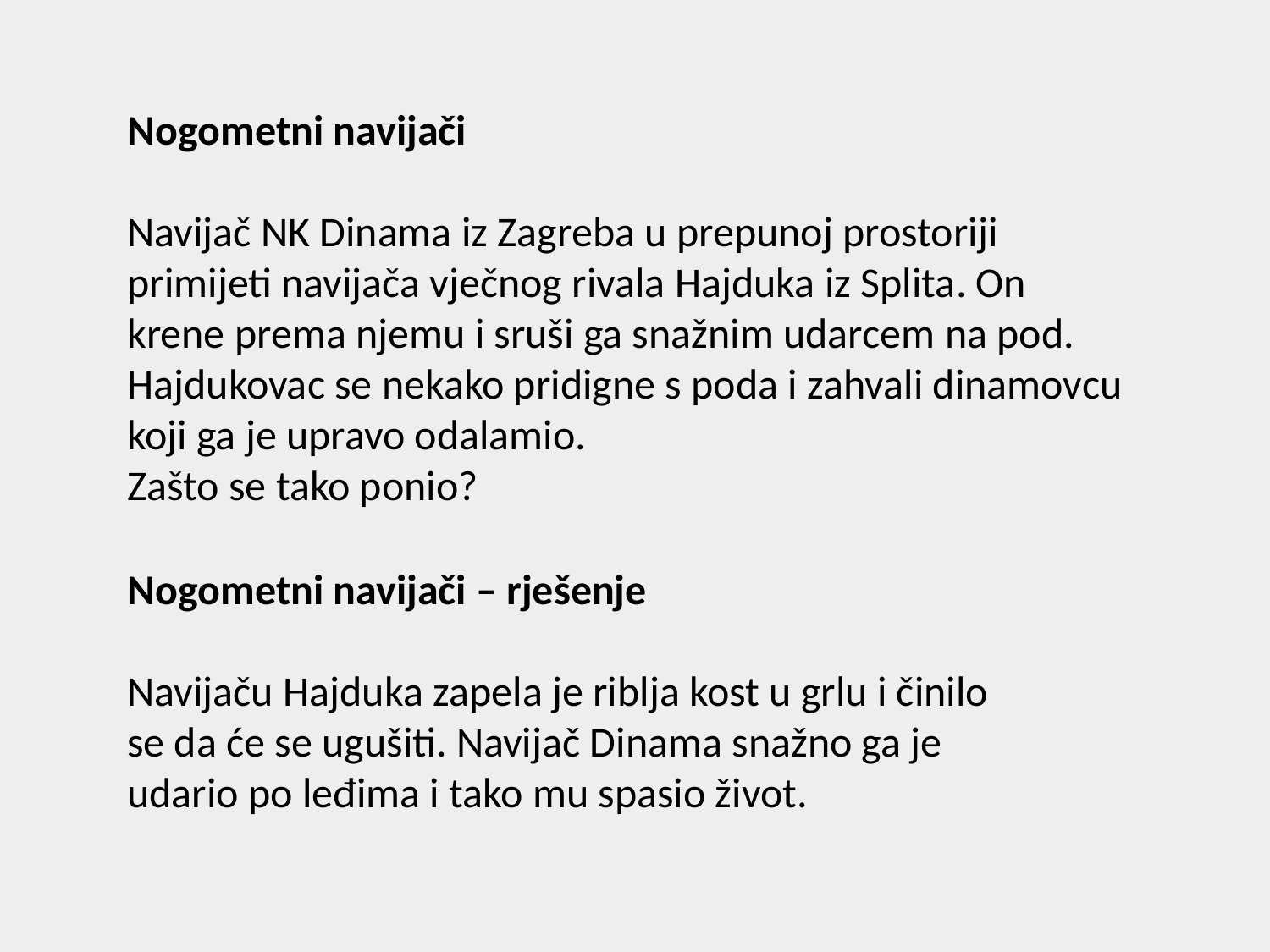

Nogometni navijači

Navijač NK Dinama iz Zagreba u prepunoj prostoriji primijeti navijača vječnog rivala Hajduka iz Splita. On krene prema njemu i sruši ga snažnim udarcem na pod. Hajdukovac se nekako pridigne s poda i zahvali dinamovcu koji ga je upravo odalamio.
Zašto se tako ponio?
Nogometni navijači – rješenje

Navijaču Hajduka zapela je riblja kost u grlu i činilo se da će se ugušiti. Navijač Dinama snažno ga je udario po leđima i tako mu spasio život.